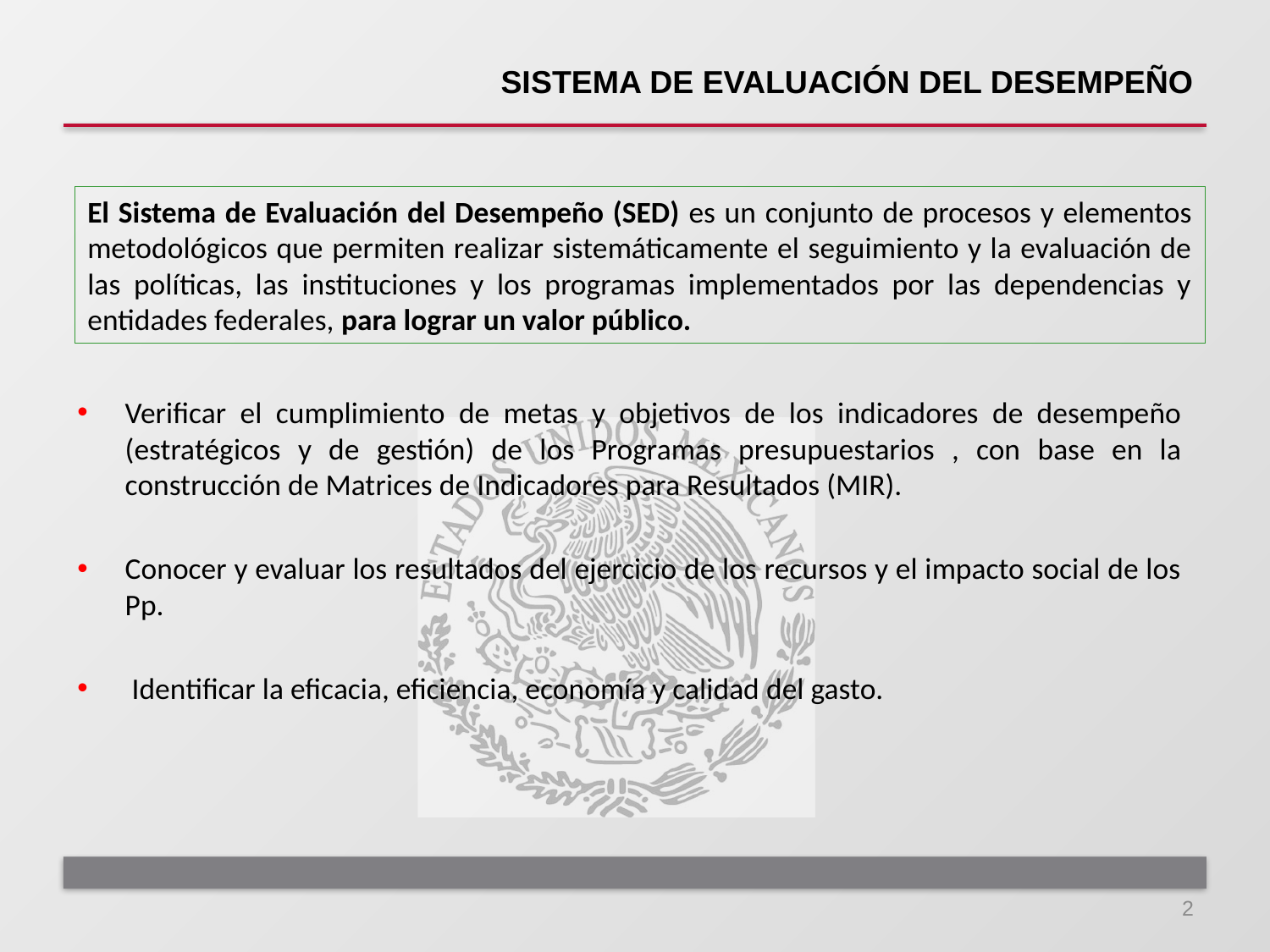

# SISTEMA DE EVALUACIÓN DEL DESEMPEÑO
El Sistema de Evaluación del Desempeño (SED) es un conjunto de procesos y elementos metodológicos que permiten realizar sistemáticamente el seguimiento y la evaluación de las políticas, las instituciones y los programas implementados por las dependencias y entidades federales, para lograr un valor público.

Verificar el cumplimiento de metas y objetivos de los indicadores de desempeño (estratégicos y de gestión) de los Programas presupuestarios , con base en la construcción de Matrices de Indicadores para Resultados (MIR).

Conocer y evaluar los resultados del ejercicio de los recursos y el impacto social de los Pp.

 Identificar la eficacia, eficiencia, economía y calidad del gasto.

2